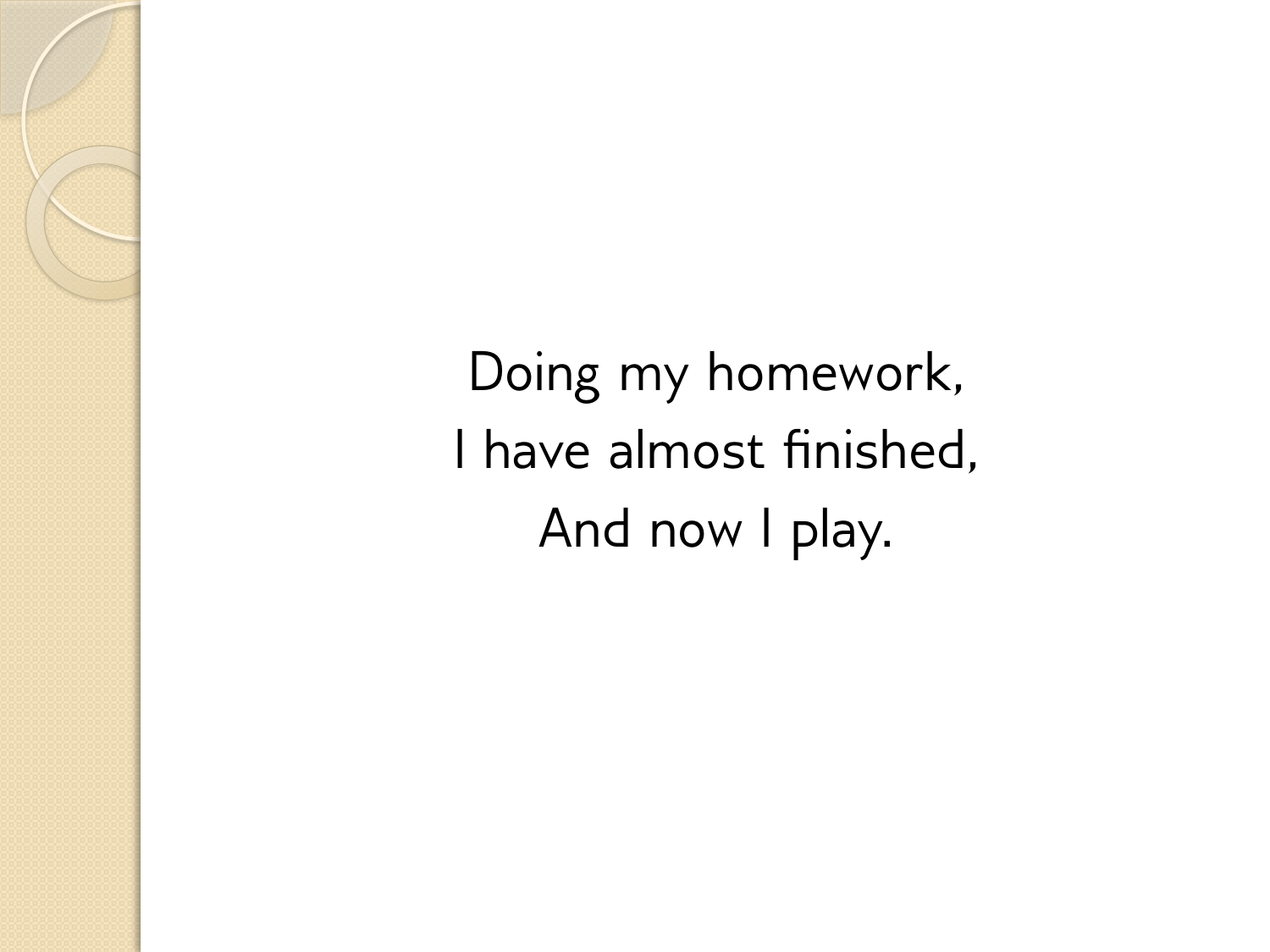

Doing my homework,
I have almost finished,
And now I play.